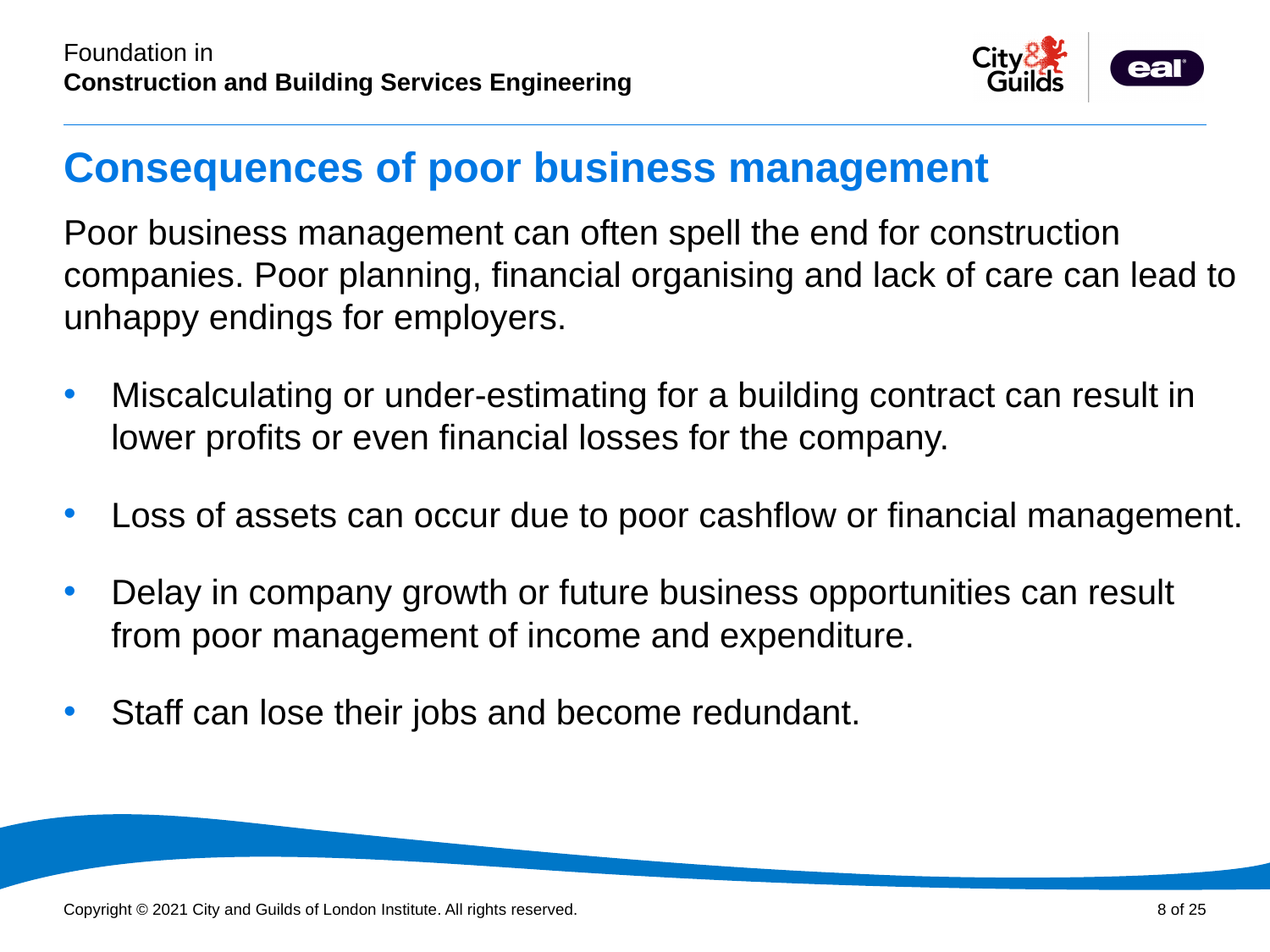

# Consequences of poor business management
Poor business management can often spell the end for construction companies. Poor planning, financial organising and lack of care can lead to unhappy endings for employers.
Miscalculating or under-estimating for a building contract can result in lower profits or even financial losses for the company.
Loss of assets can occur due to poor cashflow or financial management.
Delay in company growth or future business opportunities can result from poor management of income and expenditure.
Staff can lose their jobs and become redundant.